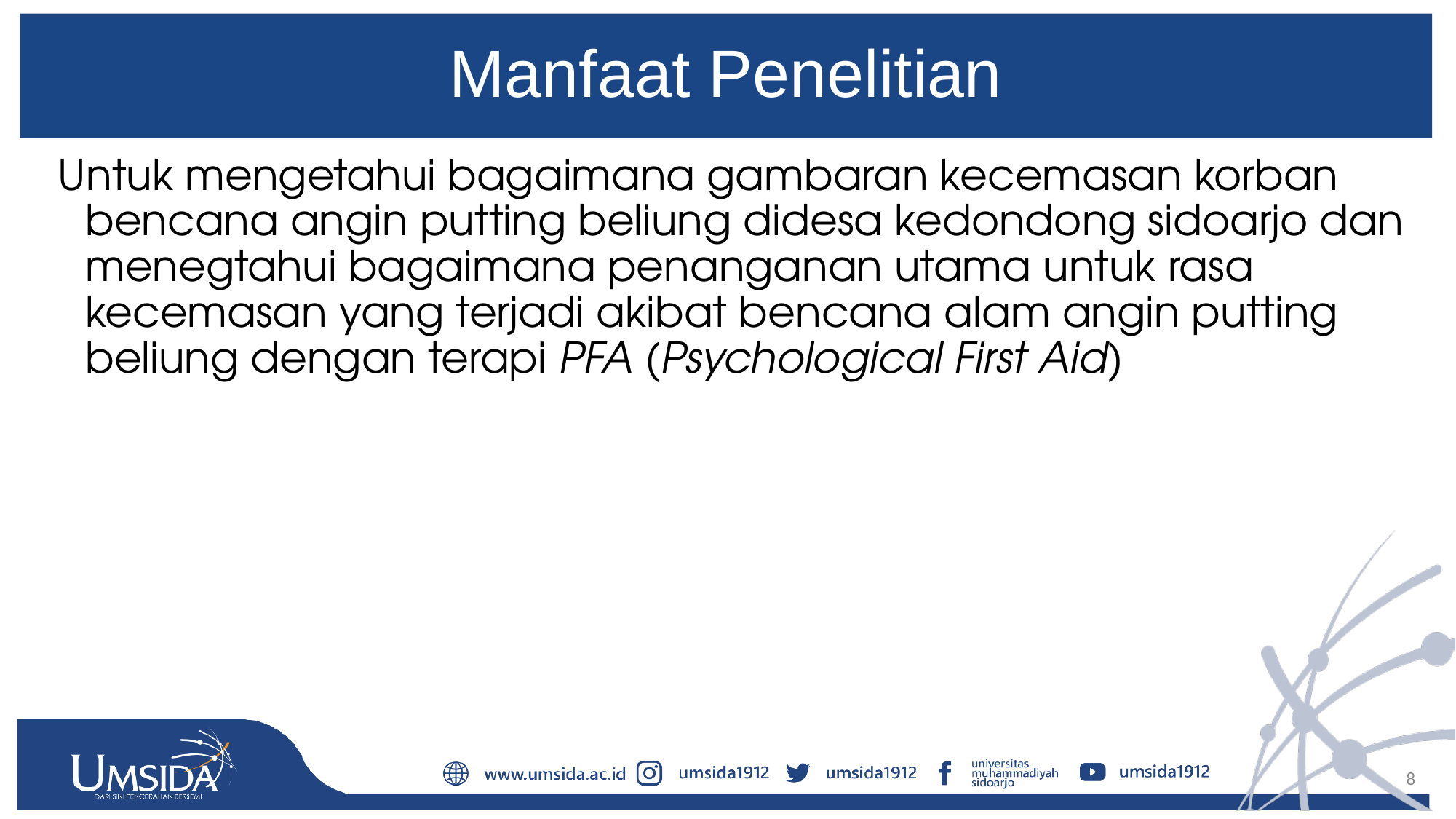

# Manfaat Penelitian
Untuk mengetahui bagaimana gambaran kecemasan korban bencana angin putting beliung didesa kedondong sidoarjo dan menegtahui bagaimana penanganan utama untuk rasa kecemasan yang terjadi akibat bencana alam angin putting beliung dengan terapi PFA (Psychological First Aid)